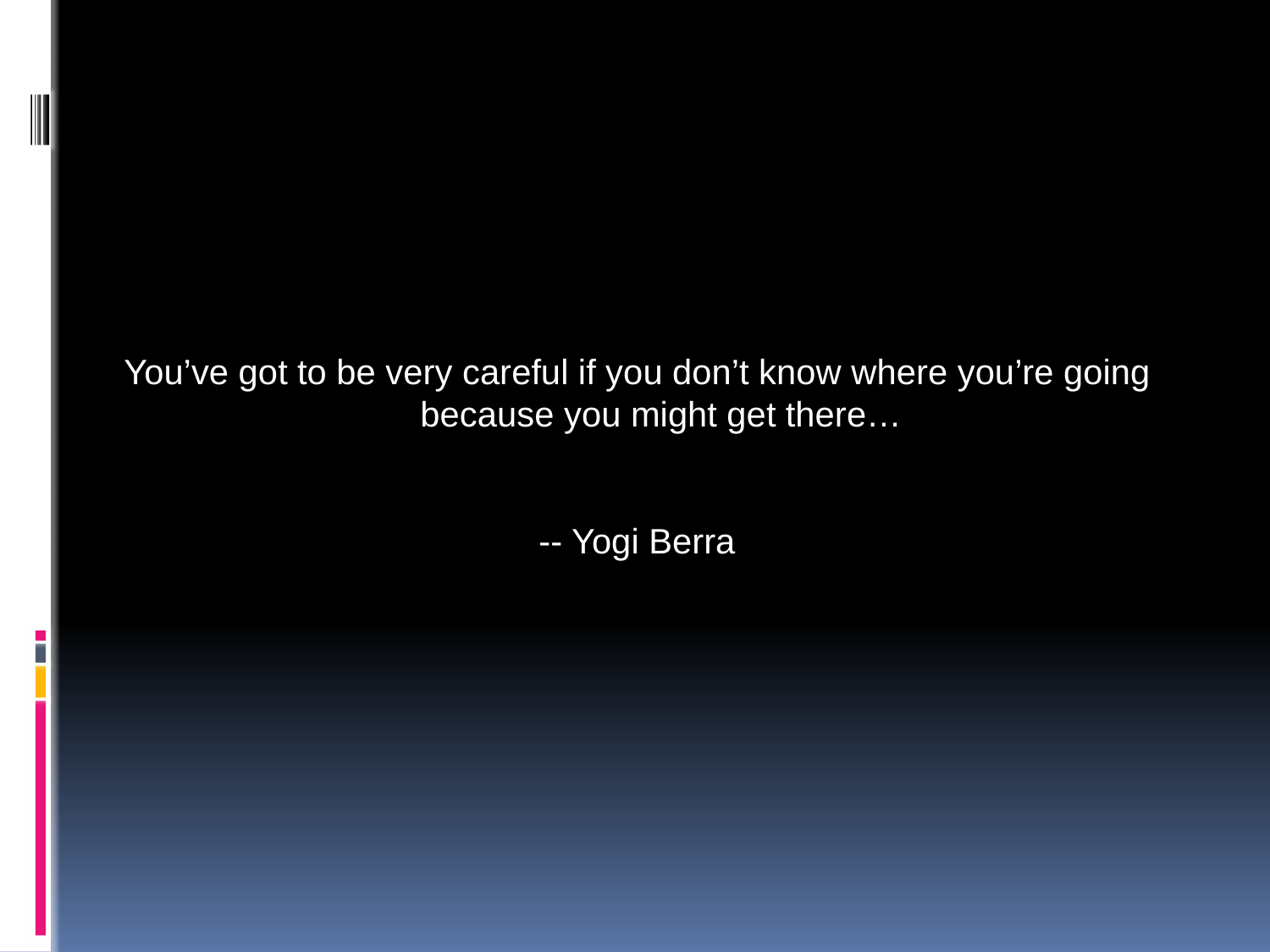

You’ve got to be very careful if you don’t know where you’re going because you might get there…

-- Yogi Berra